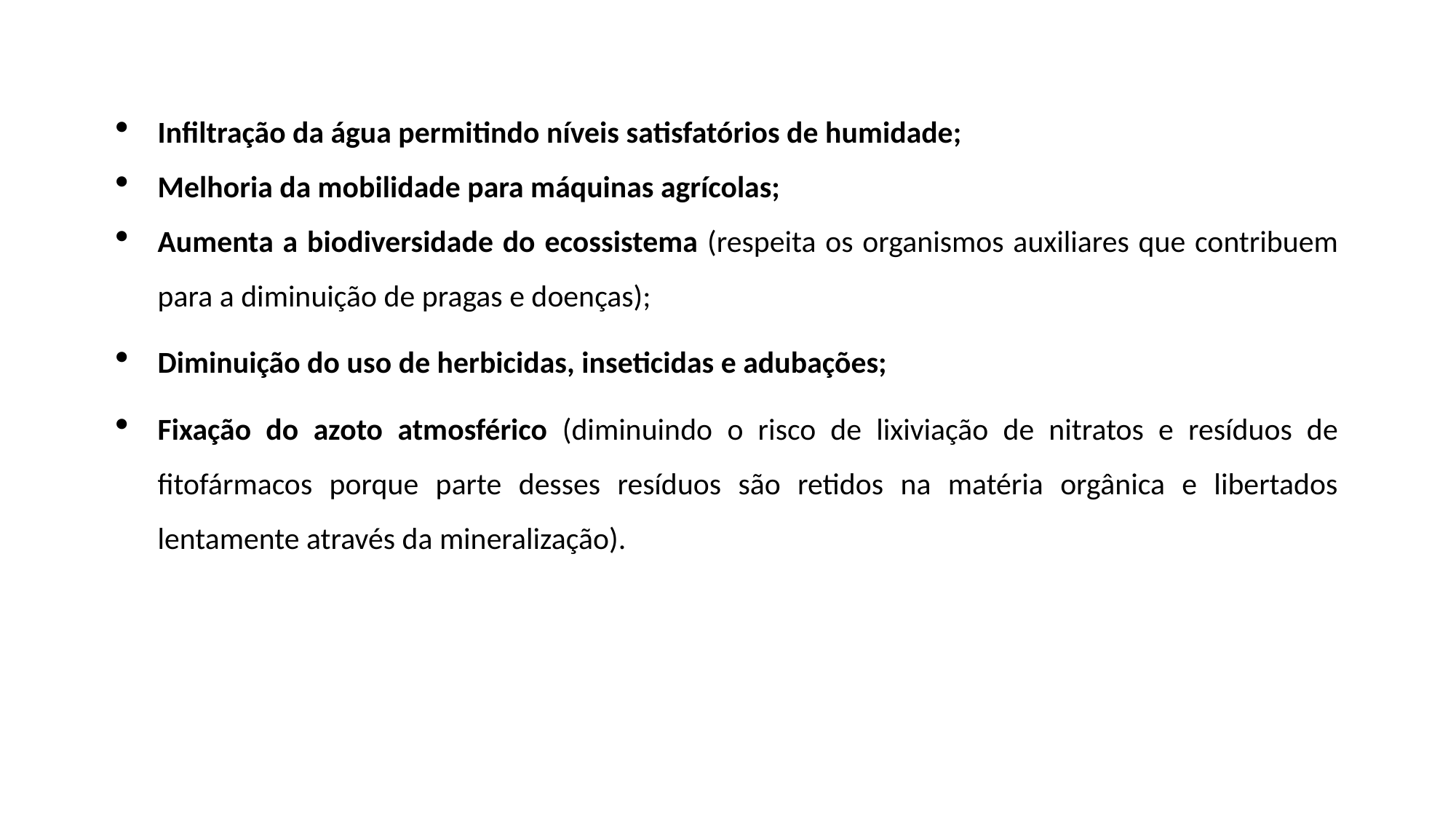

Infiltração da água permitindo níveis satisfatórios de humidade;
Melhoria da mobilidade para máquinas agrícolas;
Aumenta a biodiversidade do ecossistema (respeita os organismos auxiliares que contribuem para a diminuição de pragas e doenças);
Diminuição do uso de herbicidas, inseticidas e adubações;
Fixação do azoto atmosférico (diminuindo o risco de lixiviação de nitratos e resíduos de fitofármacos porque parte desses resíduos são retidos na matéria orgânica e libertados lentamente através da mineralização).